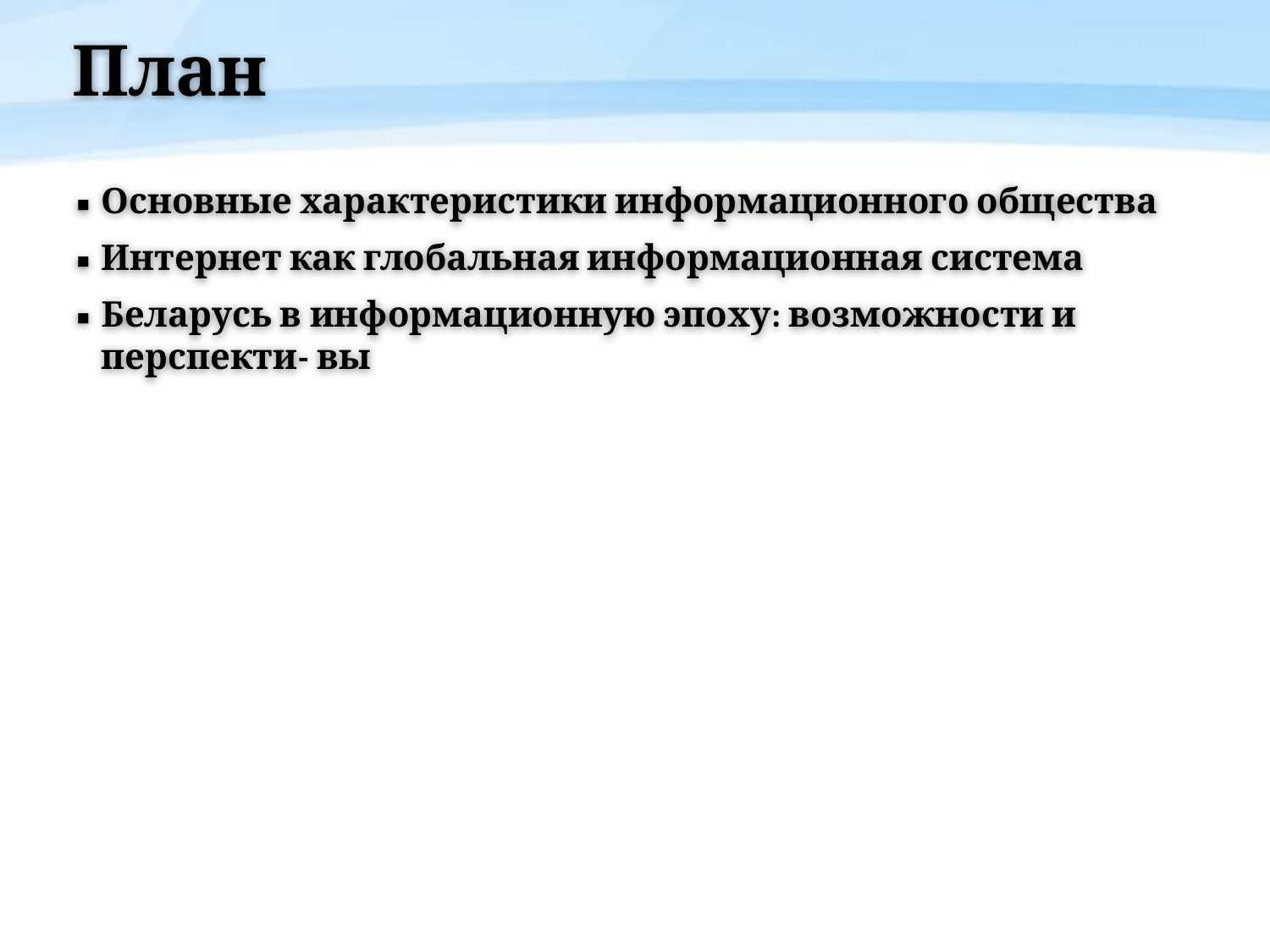

# План
Основные характеристики информационного общества
Интернет как глобальная информационная система
Беларусь в информационную эпоху: возможности и перспекти- вы